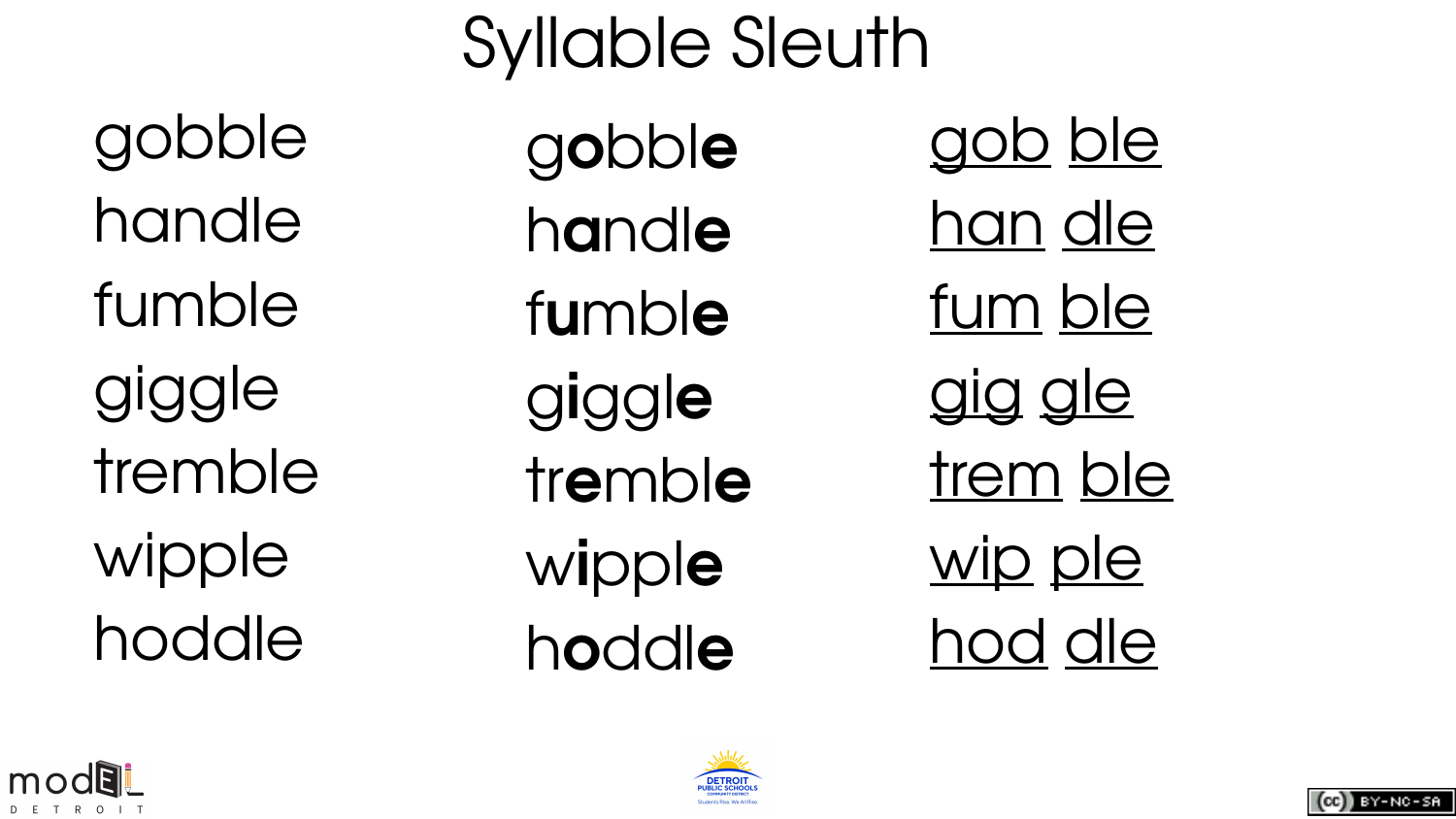

# Syllable Sleuth
gob ble
han dle
fum ble
gig gle
trem ble
wip ple
hod dle

gobble
handle
fumble
giggle
tremble
wipple
hoddle

gobble
handle
fumble
giggle
tremble
wipple
hoddle